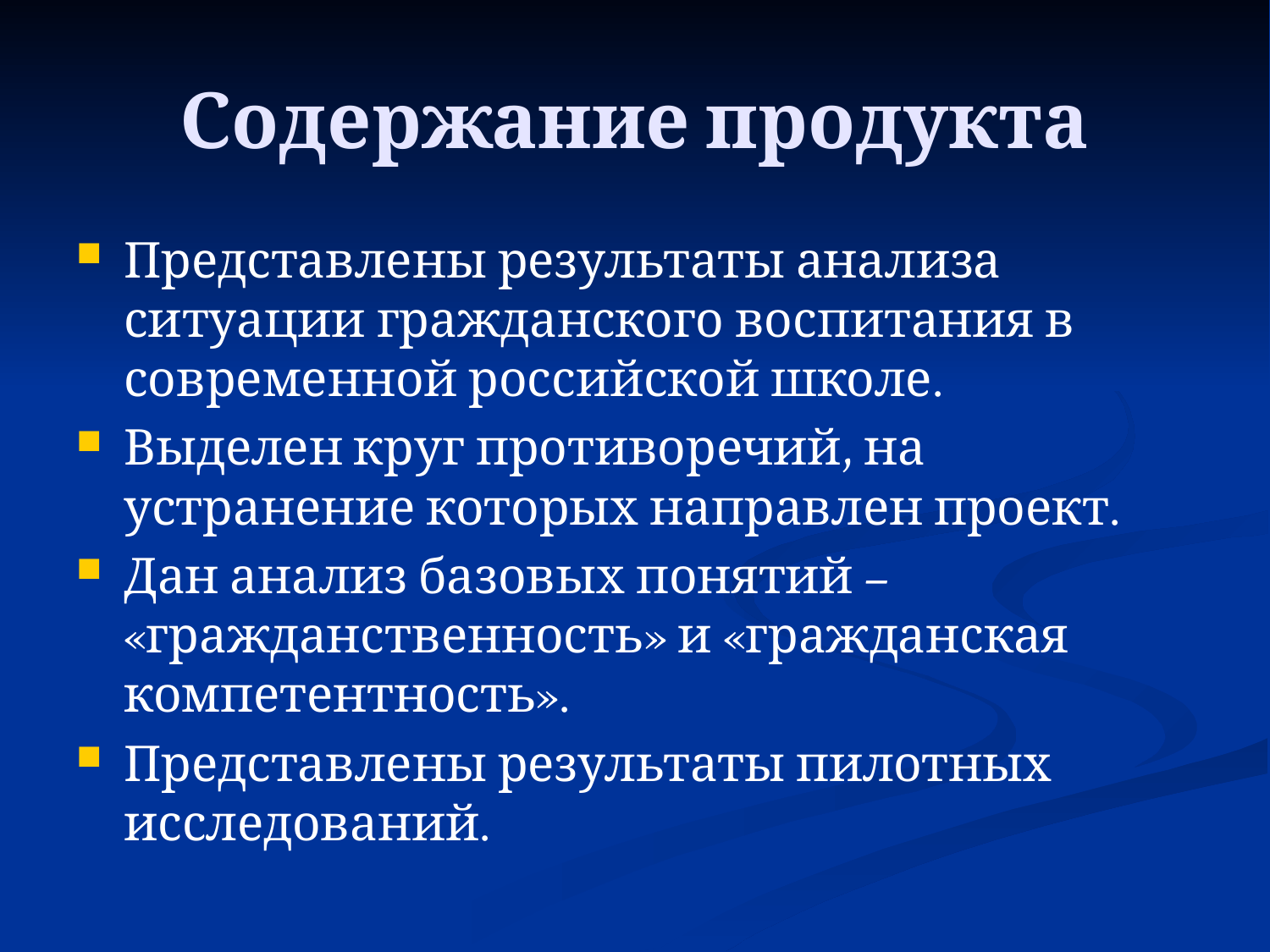

# Содержание продукта
Представлены результаты анализа ситуации гражданского воспитания в современной российской школе.
Выделен круг противоречий, на устранение которых направлен проект.
Дан анализ базовых понятий – «гражданственность» и «гражданская компетентность».
Представлены результаты пилотных исследований.